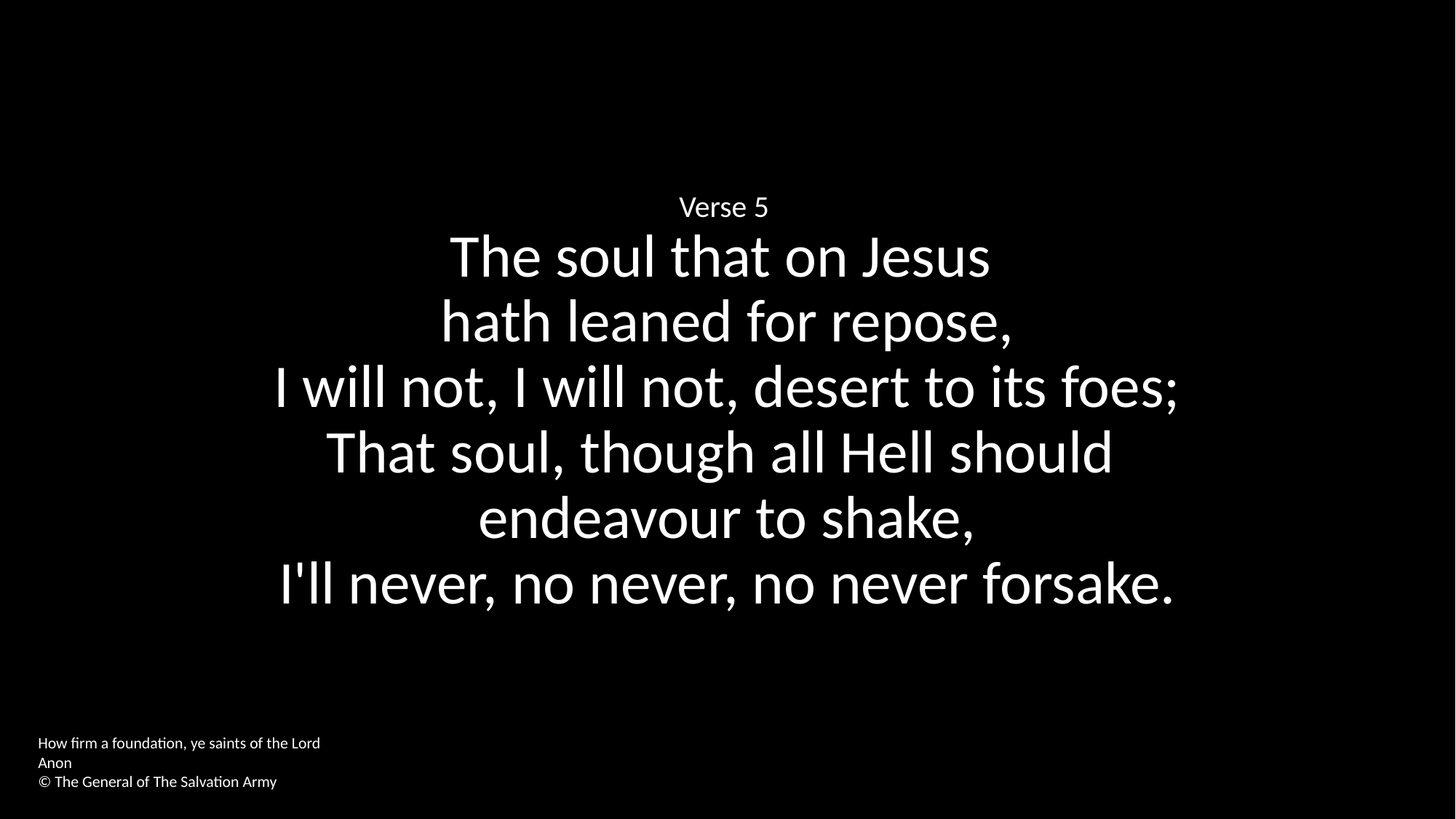

Verse 5
The soul that on Jesus
hath leaned for repose,
I will not, I will not, desert to its foes;
That soul, though all Hell should
endeavour to shake,
I'll never, no never, no never forsake.
How firm a foundation, ye saints of the Lord
Anon
© The General of The Salvation Army